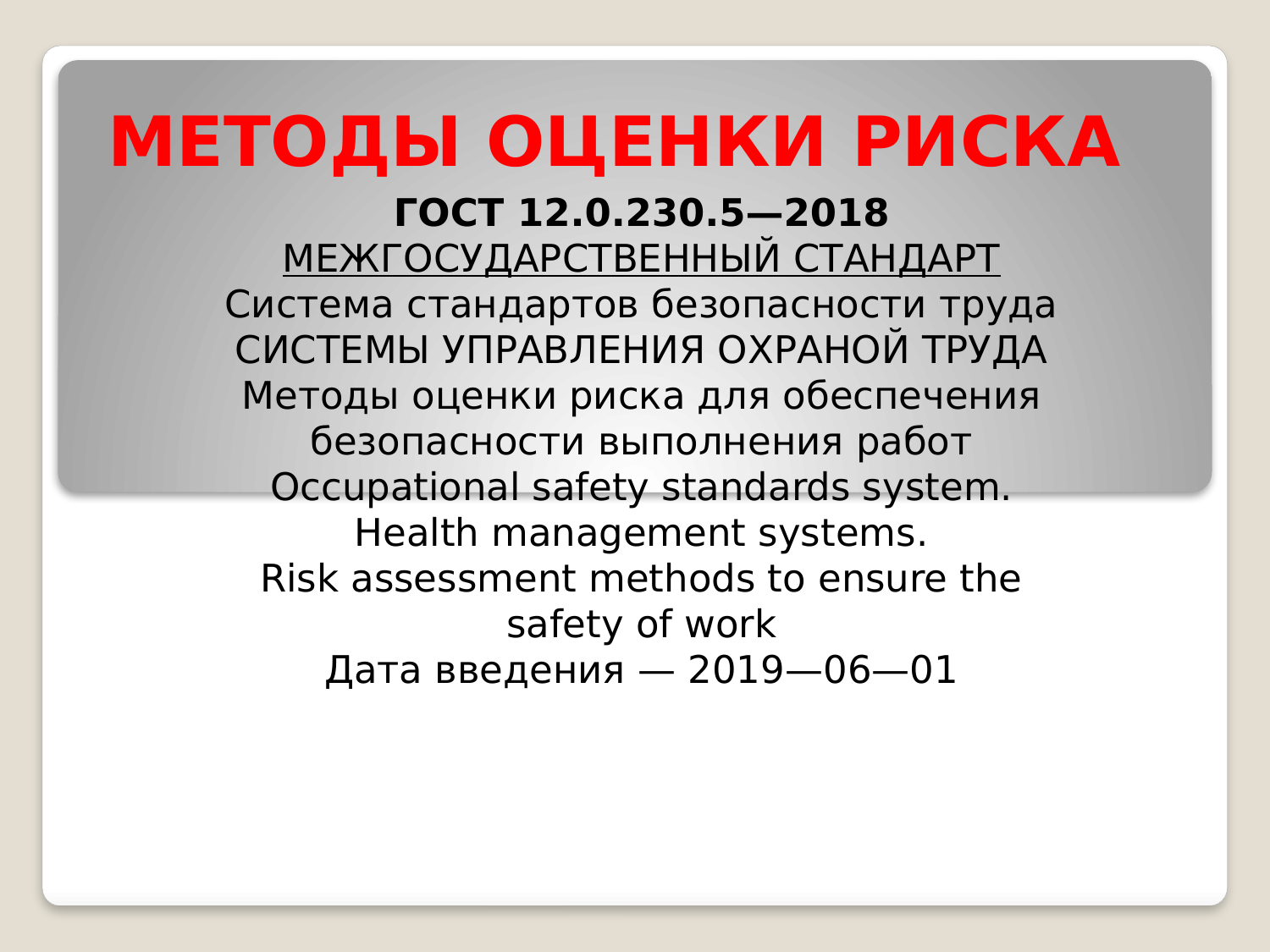

# МЕТОДЫ ОЦЕНКИ РИСКА
ГОСТ 12.0.230.5—2018
МЕЖГОСУДАРСТВЕННЫЙ СТАНДАРТ
Система стандартов безопасности труда
СИСТЕМЫ УПРАВЛЕНИЯ ОХРАНОЙ ТРУДА
Методы оценки риска для обеспечения безопасности выполнения работ
Occupational safety standards system.
Health management systems.
Risk assessment methods to ensure the safety of work
Дата введения — 2019—06—01